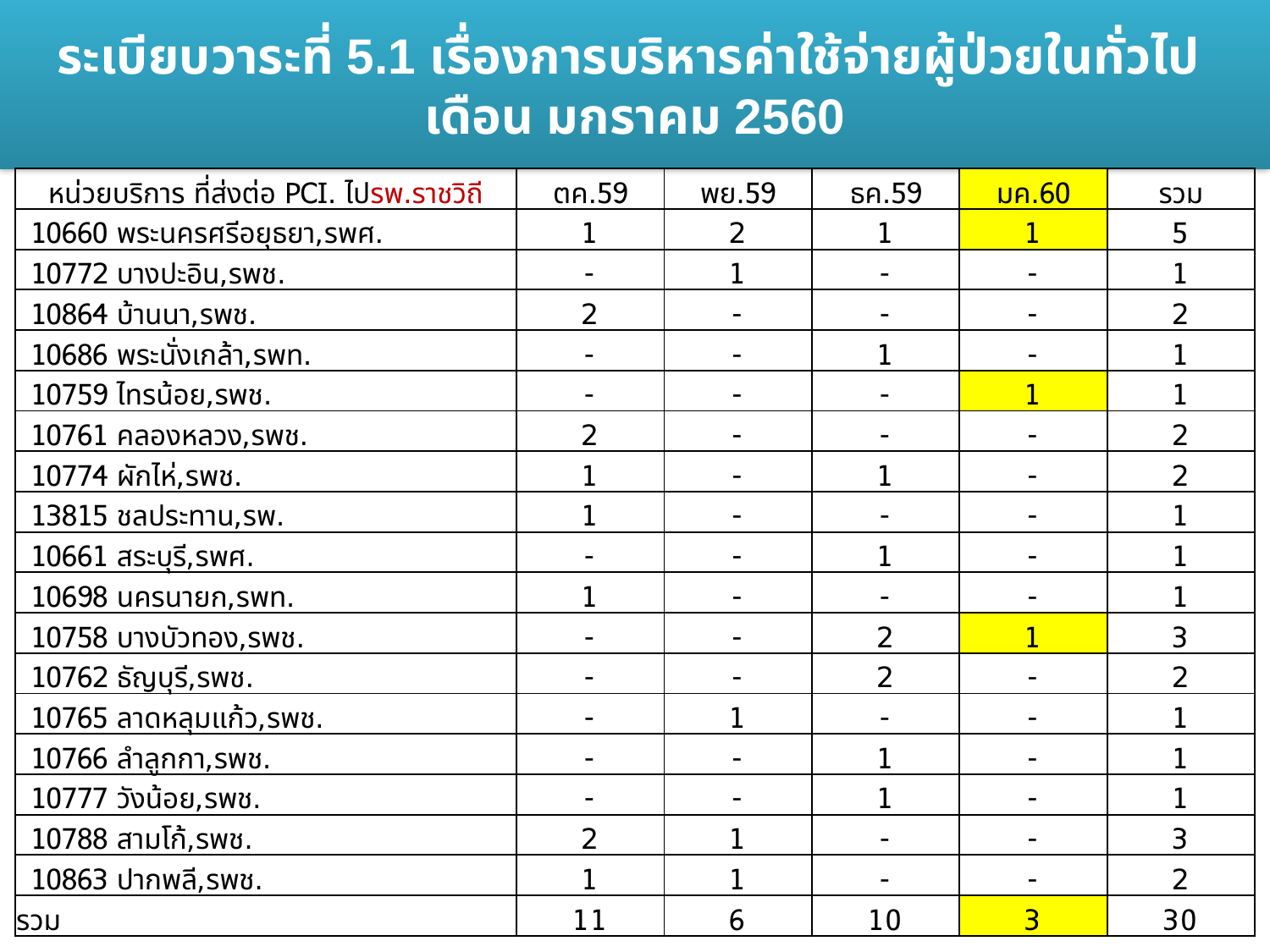

ระเบียบวาระที่ 5.1 เรื่องการบริหารค่าใช้จ่ายผู้ป่วยในทั่วไป
เดือน มกราคม 2560
| หน่วยบริการ ที่ส่งต่อ PCI. ไปรพ.ราชวิถี | ตค.59 | พย.59 | ธค.59 | มค.60 | รวม |
| --- | --- | --- | --- | --- | --- |
| 10660 พระนครศรีอยุธยา,รพศ. | 1 | 2 | 1 | 1 | 5 |
| 10772 บางปะอิน,รพช. | - | 1 | - | - | 1 |
| 10864 บ้านนา,รพช. | 2 | - | - | - | 2 |
| 10686 พระนั่งเกล้า,รพท. | - | - | 1 | - | 1 |
| 10759 ไทรน้อย,รพช. | - | - | - | 1 | 1 |
| 10761 คลองหลวง,รพช. | 2 | - | - | - | 2 |
| 10774 ผักไห่,รพช. | 1 | - | 1 | - | 2 |
| 13815 ชลประทาน,รพ. | 1 | - | - | - | 1 |
| 10661 สระบุรี,รพศ. | - | - | 1 | - | 1 |
| 10698 นครนายก,รพท. | 1 | - | - | - | 1 |
| 10758 บางบัวทอง,รพช. | - | - | 2 | 1 | 3 |
| 10762 ธัญบุรี,รพช. | - | - | 2 | - | 2 |
| 10765 ลาดหลุมแก้ว,รพช. | - | 1 | - | - | 1 |
| 10766 ลำลูกกา,รพช. | - | - | 1 | - | 1 |
| 10777 วังน้อย,รพช. | - | - | 1 | - | 1 |
| 10788 สามโก้,รพช. | 2 | 1 | - | - | 3 |
| 10863 ปากพลี,รพช. | 1 | 1 | - | - | 2 |
| รวม | 11 | 6 | 10 | 3 | 30 |